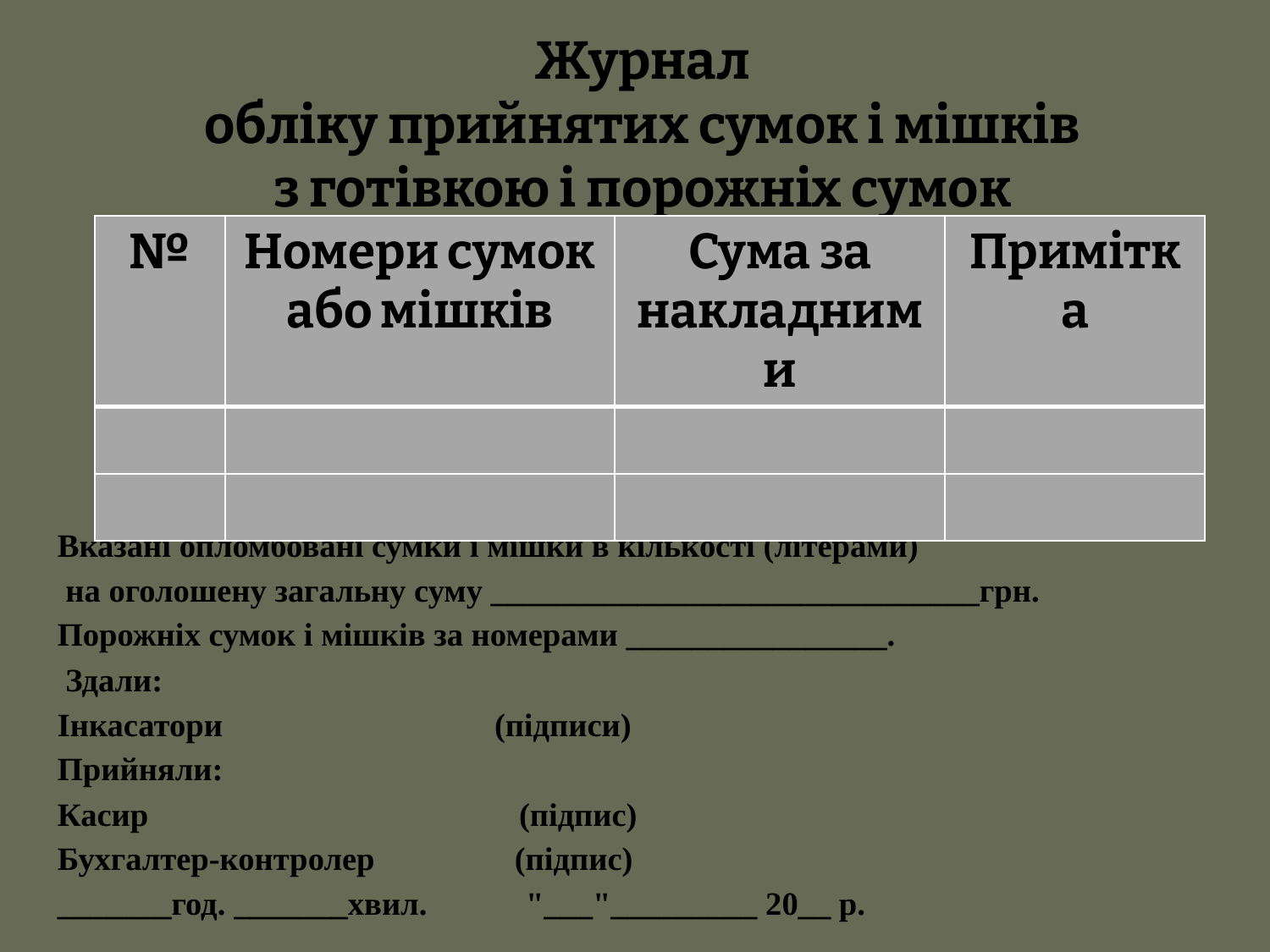

# Журнал обліку прийнятих сумок і мішків з готівкою і порожніх сумок

Вказані опломбовані сумки і мішки в кількості (літерами)
 на оголошену загальну суму ______________________________грн.
Порожніх сумок і мішків за номерами ________________.
 Здали:
Інкасатори                                 (підписи)
Прийняли:
Касир                                             (підпис)
Бухгалтер-контролер                 (підпис)
_______год. _______хвил.            "___"_________ 20__ р.
| № | Номери сумок або мішків | Сума за накладними | Примітка |
| --- | --- | --- | --- |
|  |  |  |  |
|  |  |  |  |